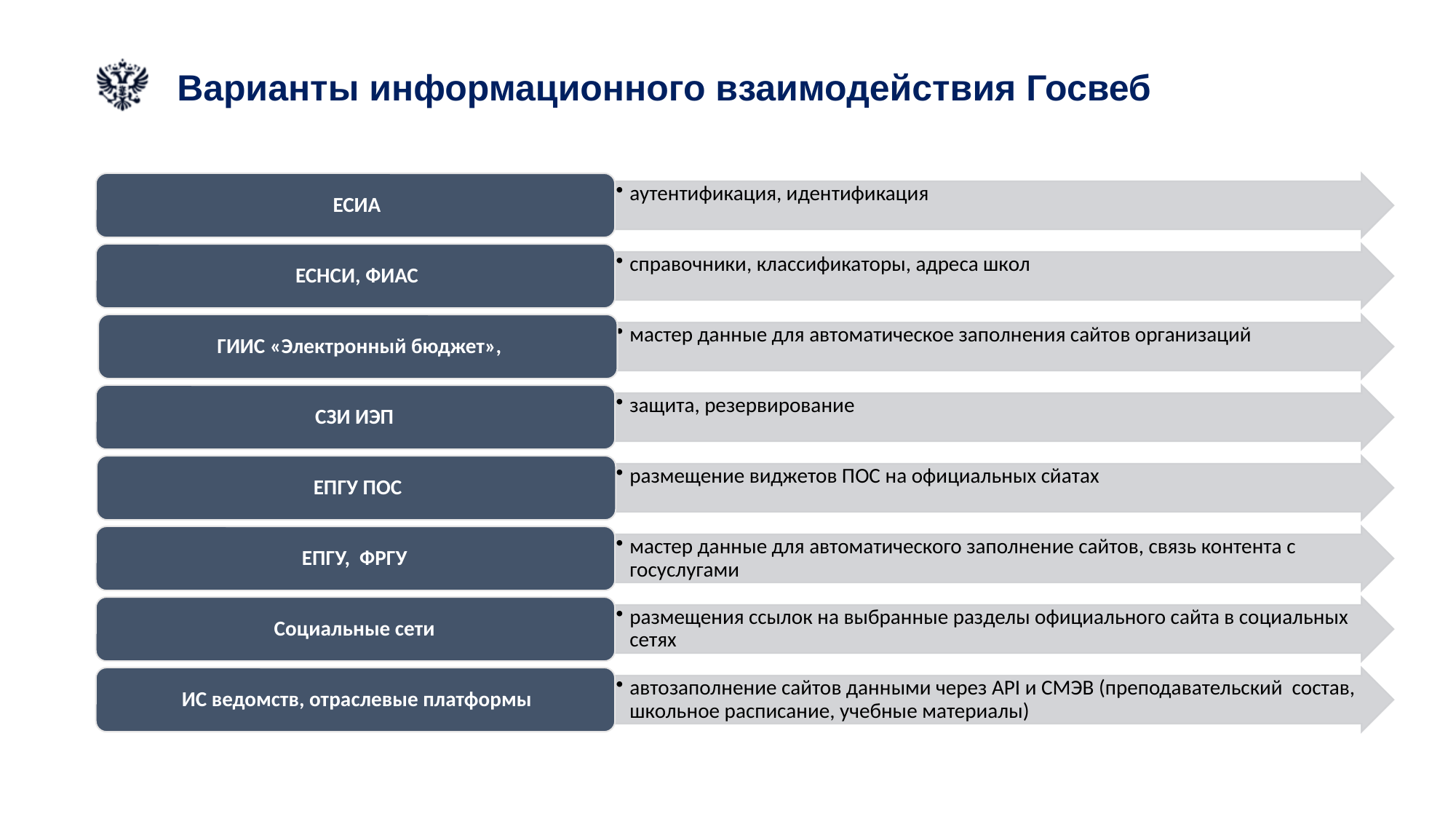

# Варианты информационного взаимодействия Госвеб
аутентификация, идентификация
ЕСИА
справочники, классификаторы, адреса школ
ЕСНСИ, ФИАС
мастер данные для автоматическое заполнения сайтов организаций
ГИИС «Электронный бюджет»,
защита, резервирование
СЗИ ИЭП
размещение виджетов ПОС на официальных сйатах
ЕПГУ ПОС
мастер данные для автоматического заполнение сайтов, связь контента с  госуслугами
ЕПГУ,  ФРГУ
размещения ссылок на выбранные разделы официального сайта в социальных сетях
Социальные сети
автозаполнение сайтов данными через API и СМЭВ (преподавательский  состав,  школьное расписание, учебные материалы)
ИС ведомств, отраслевые платформы